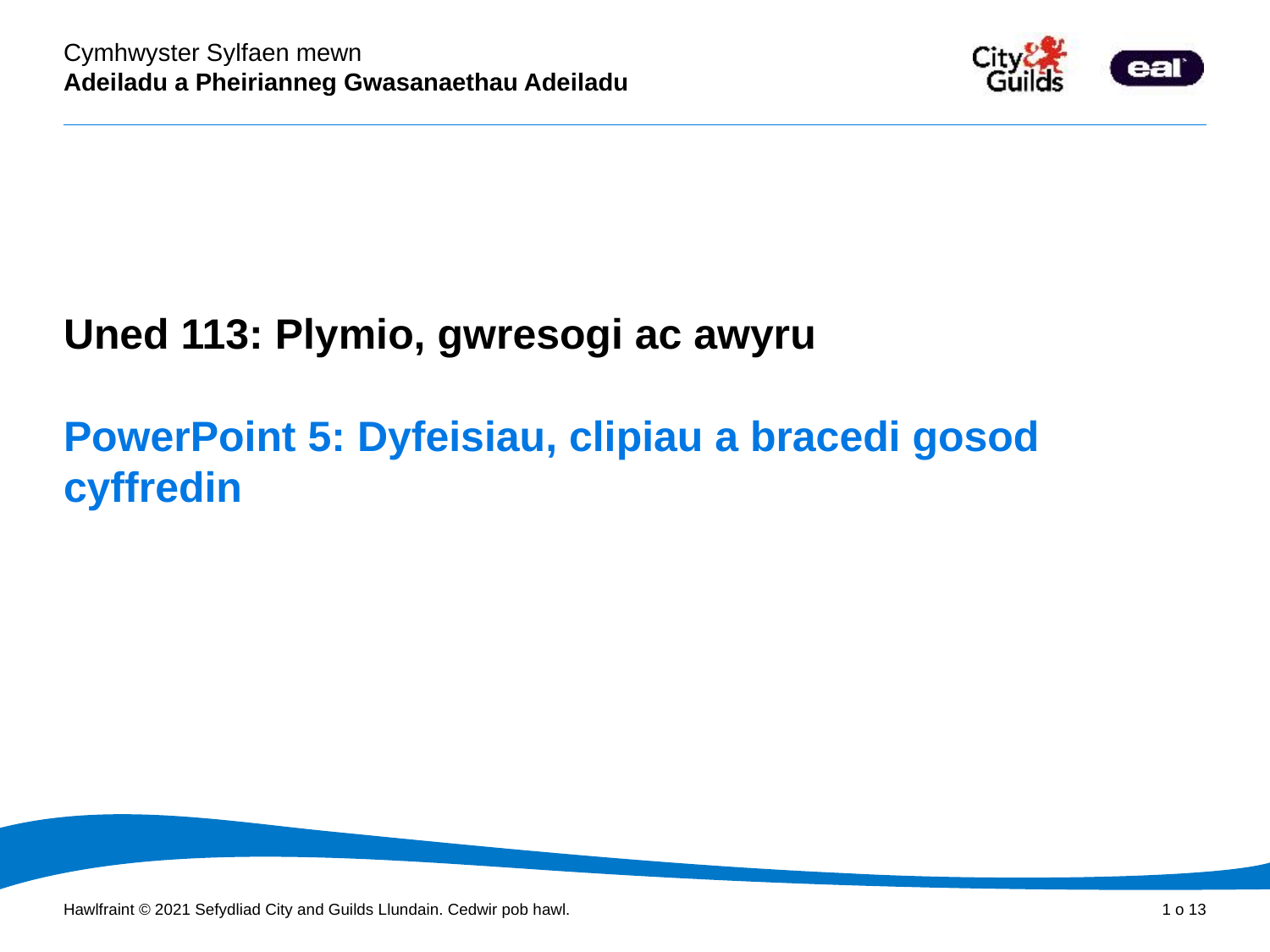

Cyflwyniad PowerPoint
Uned 113: Plymio, gwresogi ac awyru
# PowerPoint 5: Dyfeisiau, clipiau a bracedi gosod cyffredin